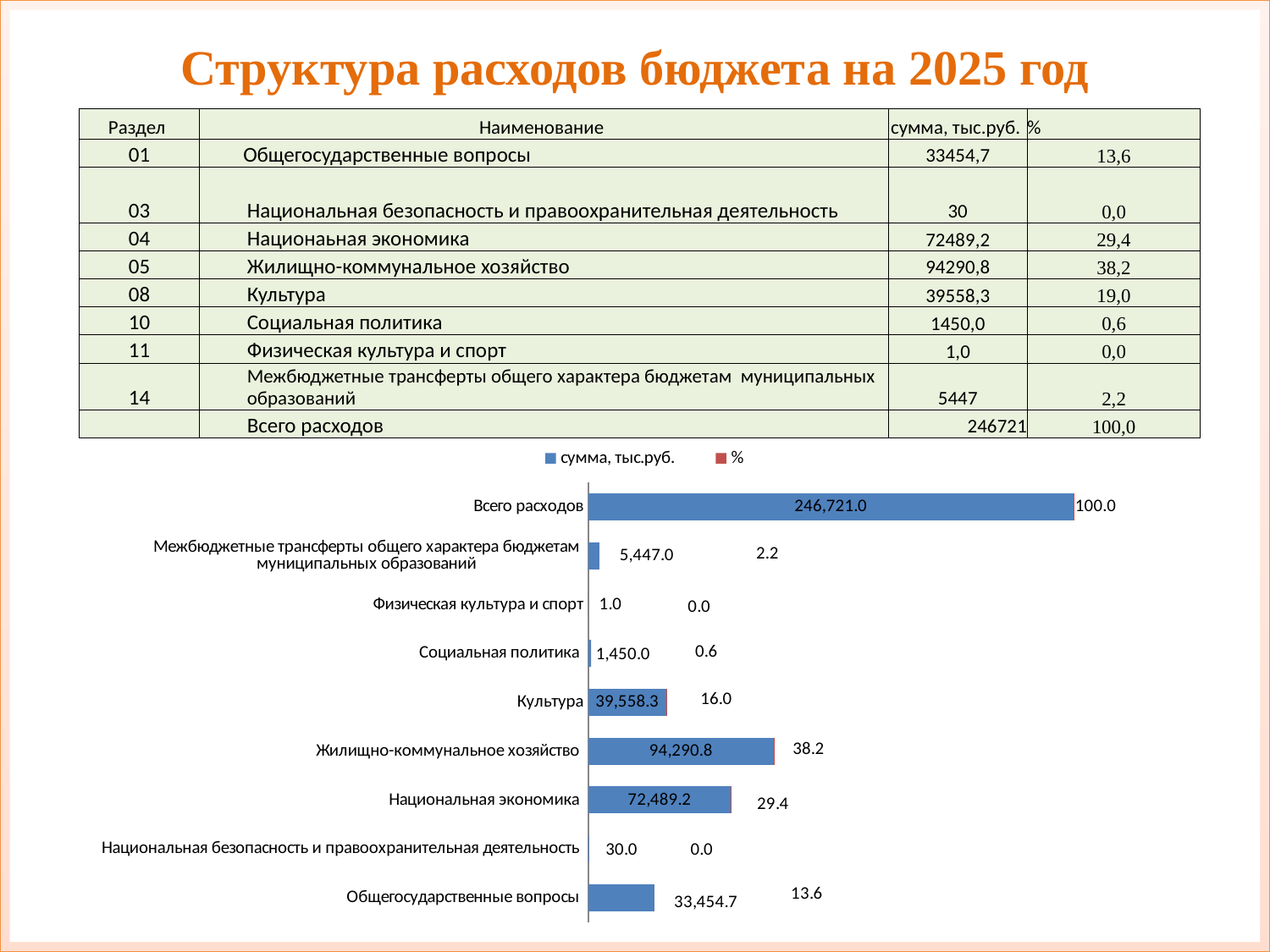

Структура расходов бюджета на 2025 год
#
| Раздел | Наименование | сумма, тыс.руб. | % |
| --- | --- | --- | --- |
| 01 | Общегосударственные вопросы | 33454,7 | 13,6 |
| 03 | Национальная безопасность и правоохранительная деятельность | 30 | 0,0 |
| 04 | Национаьная экономика | 72489,2 | 29,4 |
| 05 | Жилищно-коммунальное хозяйство | 94290,8 | 38,2 |
| 08 | Культура | 39558,3 | 19,0 |
| 10 | Социальная политика | 1450,0 | 0,6 |
| 11 | Физическая культура и спорт | 1,0 | 0,0 |
| 14 | Межбюджетные трансферты общего характера бюджетам муниципальных образований | 5447 | 2,2 |
|  | Всего расходов | 246721 | 100,0 |

### Chart

| Category | сумма, тыс.руб.  | % |
|---|---|---|
|          Общегосударственные вопросы  | 33454.7 | 13.6 |
| Национальная безопасность и правоохранительная деятельность  | 30.0 | 0.01738497520902537 |
| Национальная экономика  | 72489.2 | 29.4 |
| Жилищно-коммунальное хозяйство  | 94290.8 | 38.2 |
| Культура | 39558.3 | 16.0 |
| Социальная политика  | 1450.0 | 0.6000000000000005 |
| Физическая культура и спорт | 1.0 | 0.0005794991736341788 |
| Межбюджетные трансферты общего характера бюджетам  муниципальных образований  | 5447.0 | 2.2 |
| Всего расходов | 246721.0 | 100.0 |